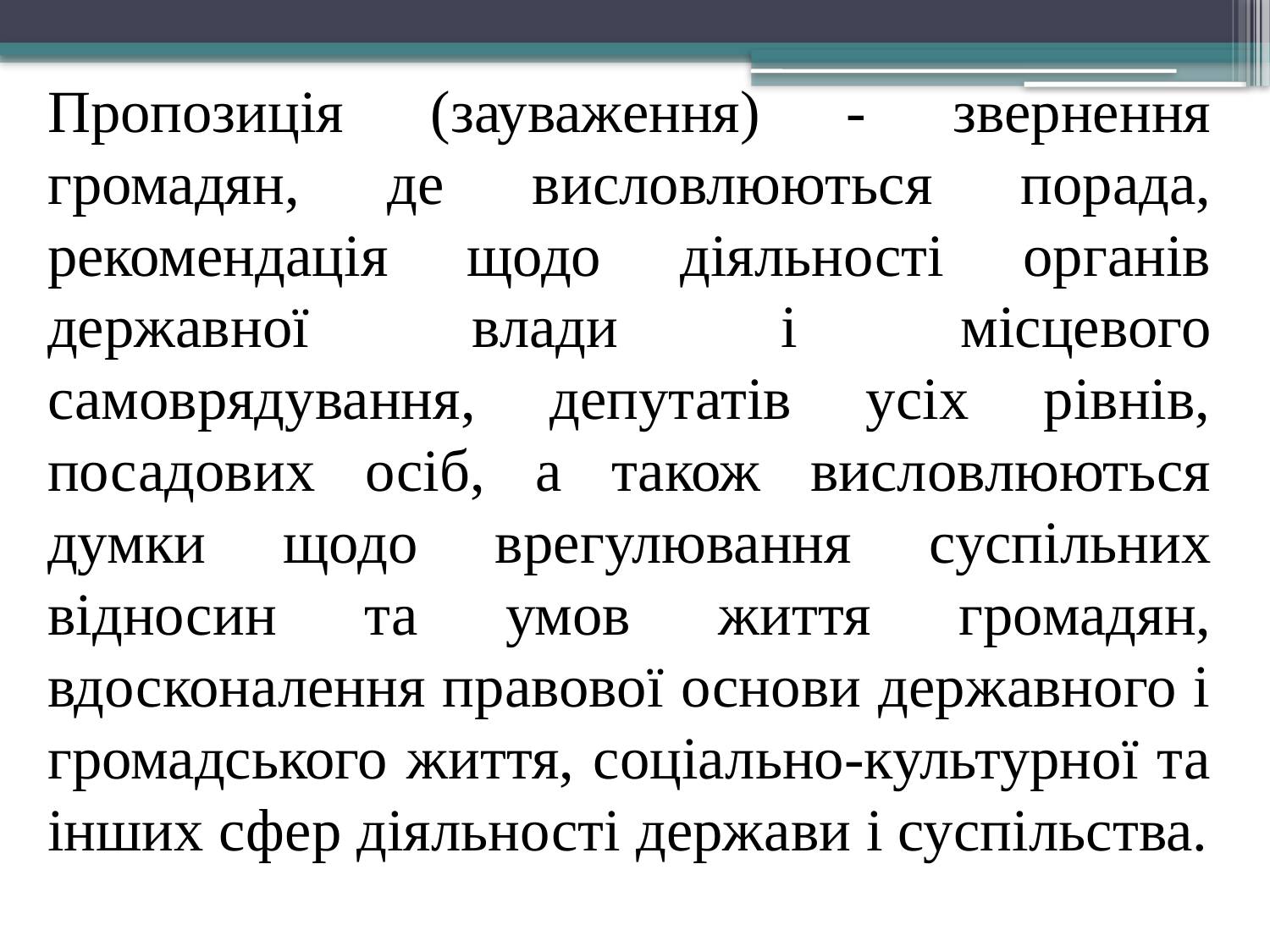

Пропозиція (зауваження) - звернення громадян, де висловлюються порада, рекомендація щодо діяльності органів державної влади і місцевого самоврядування, депутатів усіх рівнів, посадових осіб, а також висловлюються думки щодо врегулювання суспільних відносин та умов життя громадян, вдосконалення правової основи державного і громадського життя, соціально-культурної та інших сфер діяльності держави і суспільства.